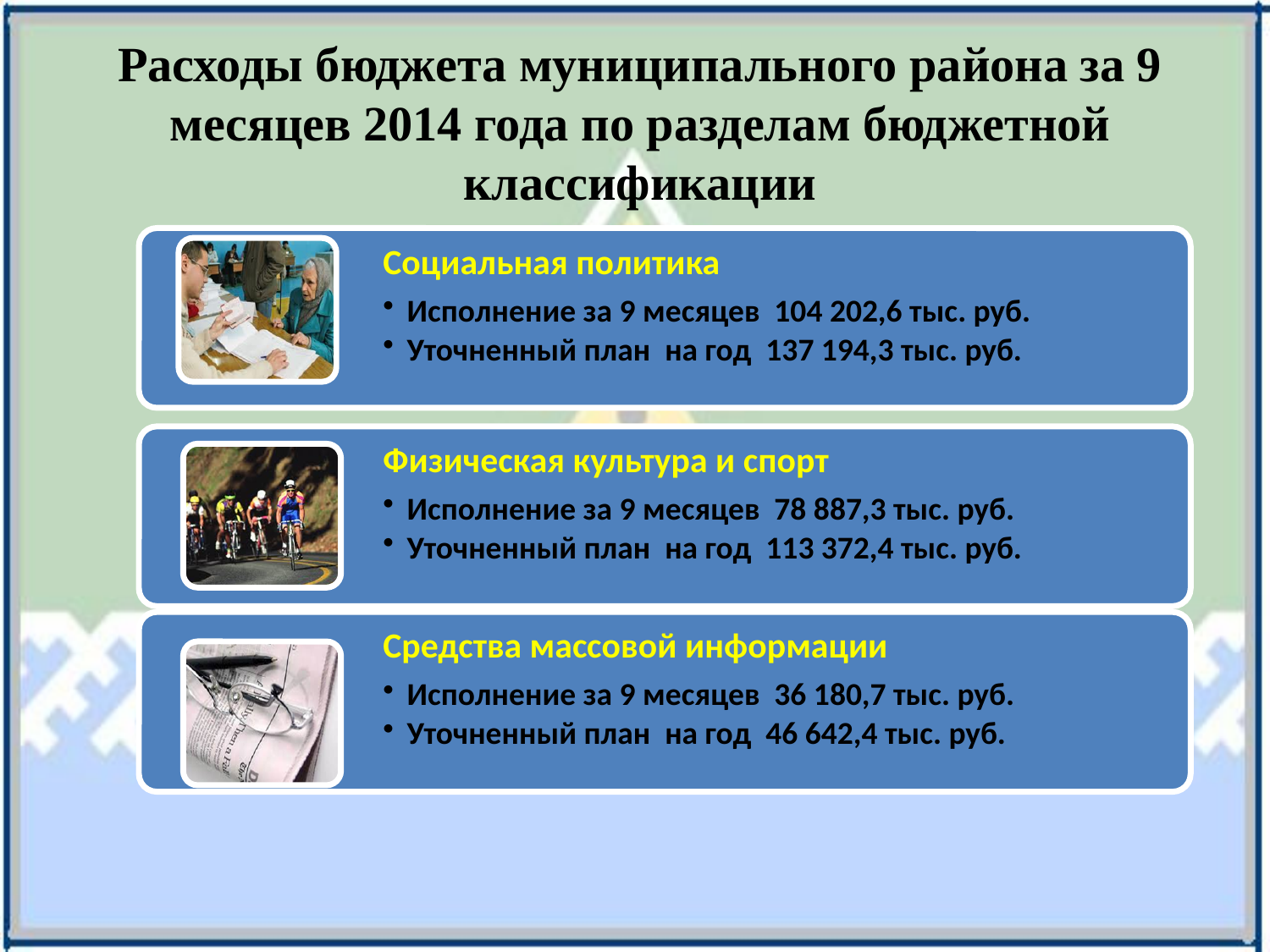

Расходы бюджета муниципального района за 9 месяцев 2014 года по разделам бюджетной классификации
Социальная политика
Исполнение за 9 месяцев  104 202,6 тыс. руб.
Уточненный план  на год  137 194,3 тыс. руб.
Физическая культура и спорт
Исполнение за 9 месяцев  78 887,3 тыс. руб.
Уточненный план  на год  113 372,4 тыс. руб.
Средства массовой информации
Исполнение за 9 месяцев  36 180,7 тыс. руб.
Уточненный план  на год  46 642,4 тыс. руб.